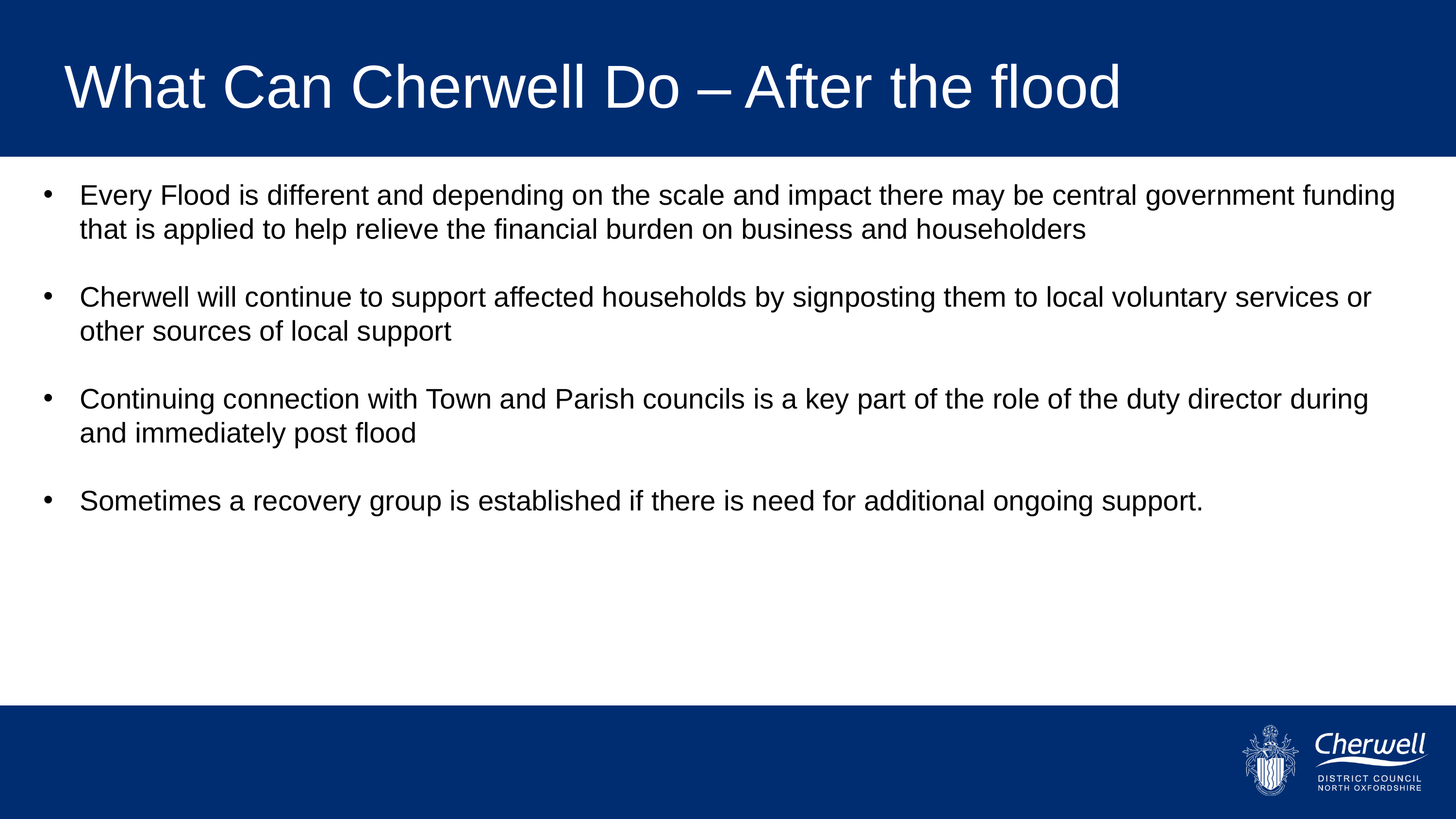

What Can Cherwell Do – After the flood
Every Flood is different and depending on the scale and impact there may be central government funding that is applied to help relieve the financial burden on business and householders

Cherwell will continue to support affected households by signposting them to local voluntary services or other sources of local support

Continuing connection with Town and Parish councils is a key part of the role of the duty director during and immediately post flood

Sometimes a recovery group is established if there is need for additional ongoing support.